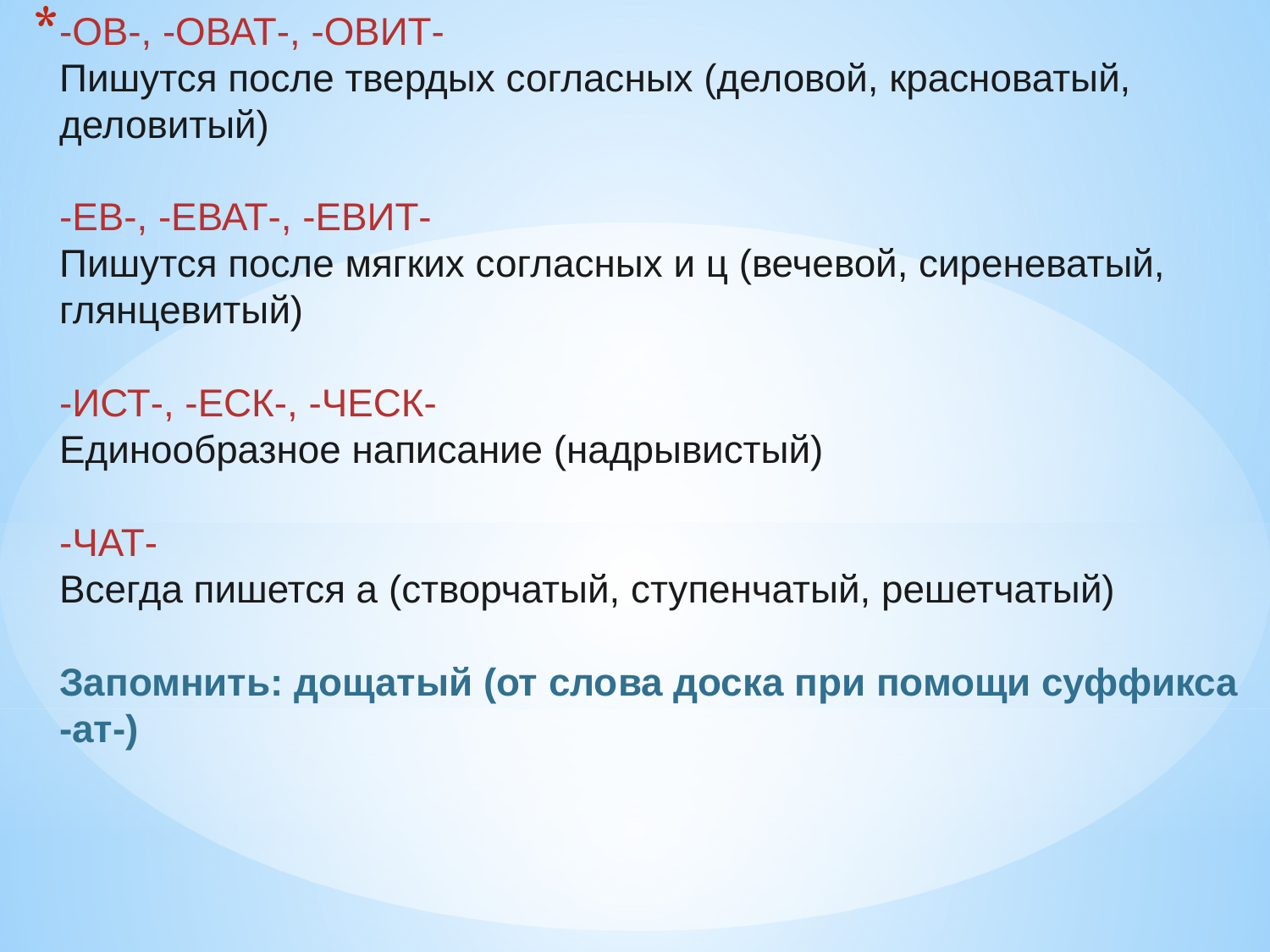

-ОВ-, -ОВАТ-, -ОВИТ- 
Пишутся после твердых согласных (деловой, красноватый, деловитый) 
-ЕВ-, -ЕВАТ-, -ЕВИТ- 
Пишутся после мягких согласных и ц (вечевой, сиреневатый, глянцевитый) 
-ИСТ-, -ЕСК-, -ЧЕСК- 
Единообразное написание (надрывистый) 
-ЧАТ- 
Всегда пишется а (створчатый, ступенчатый, решетчатый) 
Запомнить: дощатый (от слова доска при помощи суффикса -ат-)

#